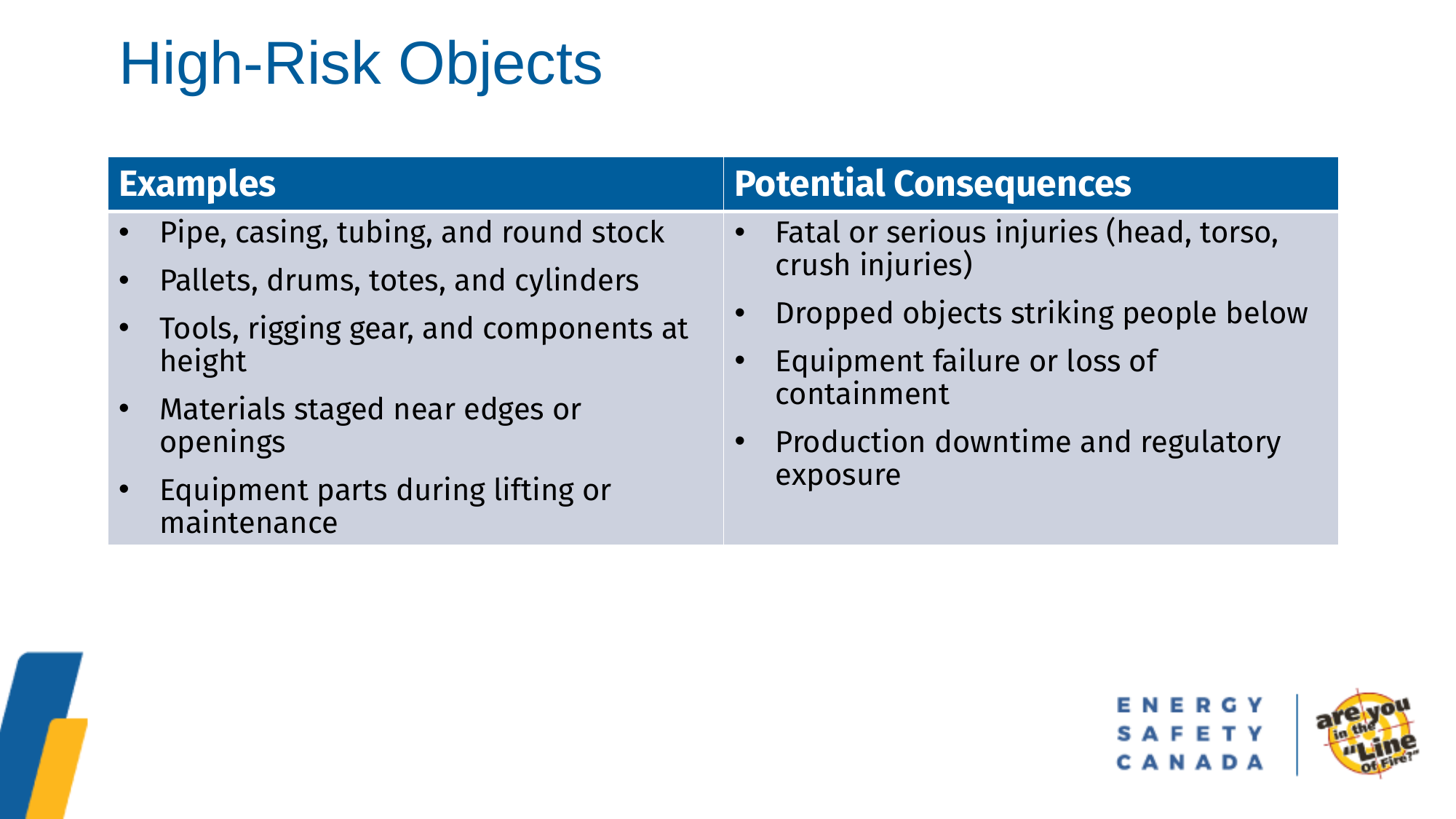

High-Risk Objects
| Examples | Potential Consequences |
| --- | --- |
| Pipe, casing, tubing, and round stock Pallets, drums, totes, and cylinders Tools, rigging gear, and components at height Materials staged near edges or openings Equipment parts during lifting or maintenance | Fatal or serious injuries (head, torso, crush injuries) Dropped objects striking people below Equipment failure or loss of containment Production downtime and regulatory exposure |
Potential Consequences